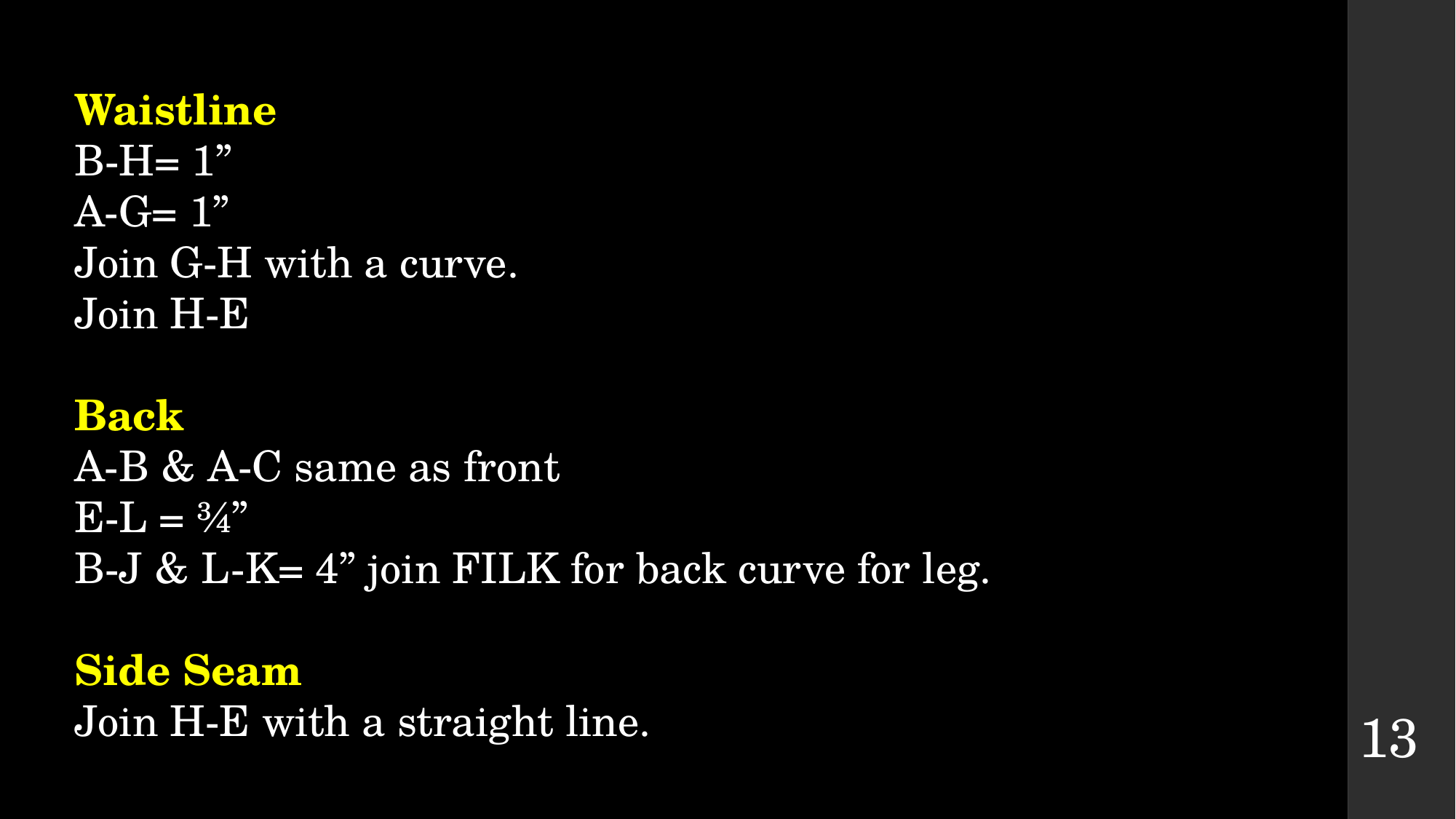

Waistline
B-H= 1”
A-G= 1”
Join G-H with a curve.
Join H-E

Back
A-B & A-C same as front
E-L = ¾”
B-J & L-K= 4” join FILK for back curve for leg.

Side Seam
Join H-E with a straight line.
13